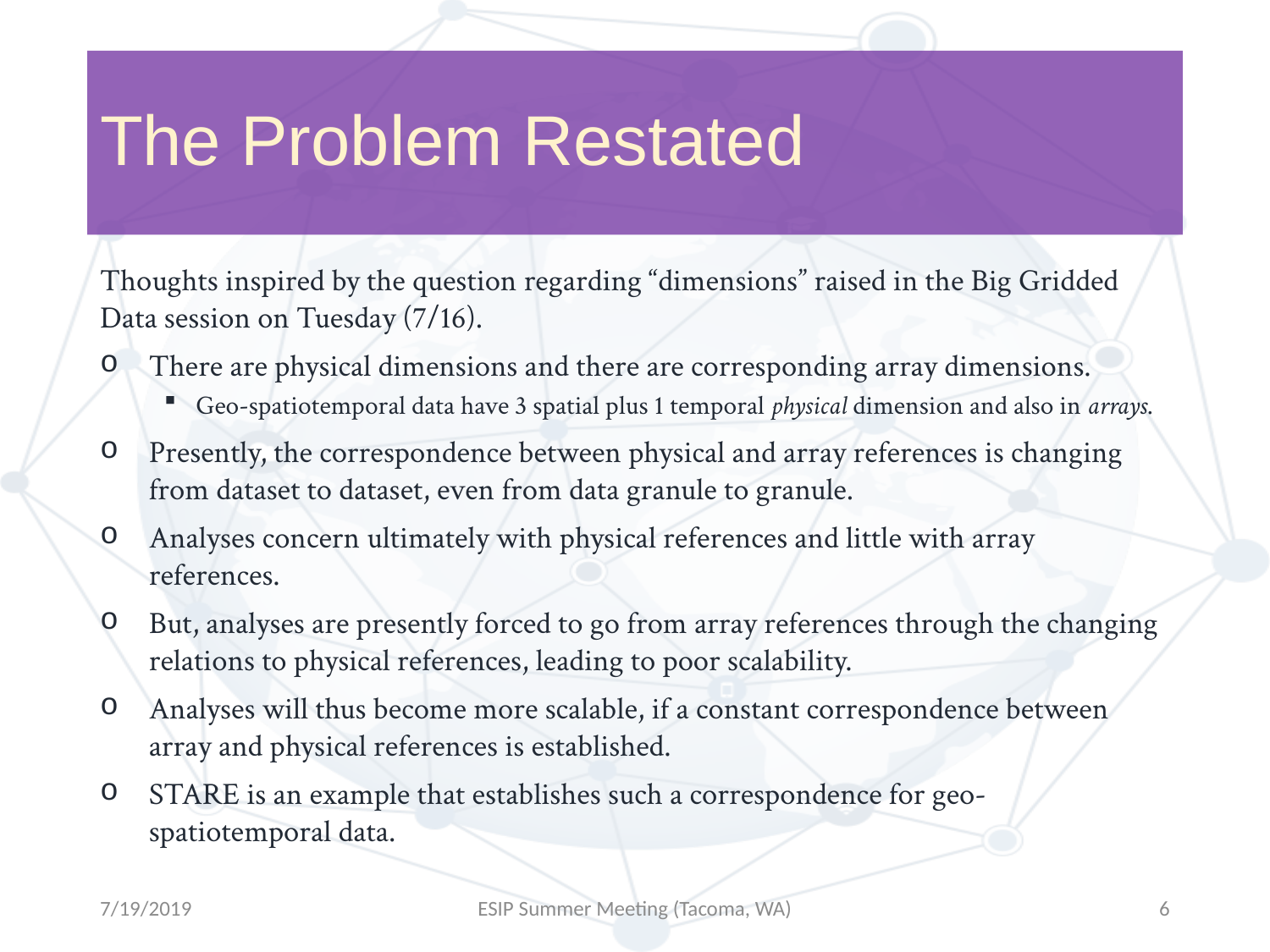

# The Problem Restated
Thoughts inspired by the question regarding “dimensions” raised in the Big Gridded Data session on Tuesday (7/16).
There are physical dimensions and there are corresponding array dimensions.
Geo-spatiotemporal data have 3 spatial plus 1 temporal physical dimension and also in arrays.
Presently, the correspondence between physical and array references is changing from dataset to dataset, even from data granule to granule.
Analyses concern ultimately with physical references and little with array references.
But, analyses are presently forced to go from array references through the changing relations to physical references, leading to poor scalability.
Analyses will thus become more scalable, if a constant correspondence between array and physical references is established.
STARE is an example that establishes such a correspondence for geo-spatiotemporal data.
7/19/2019
ESIP Summer Meeting (Tacoma, WA)
6